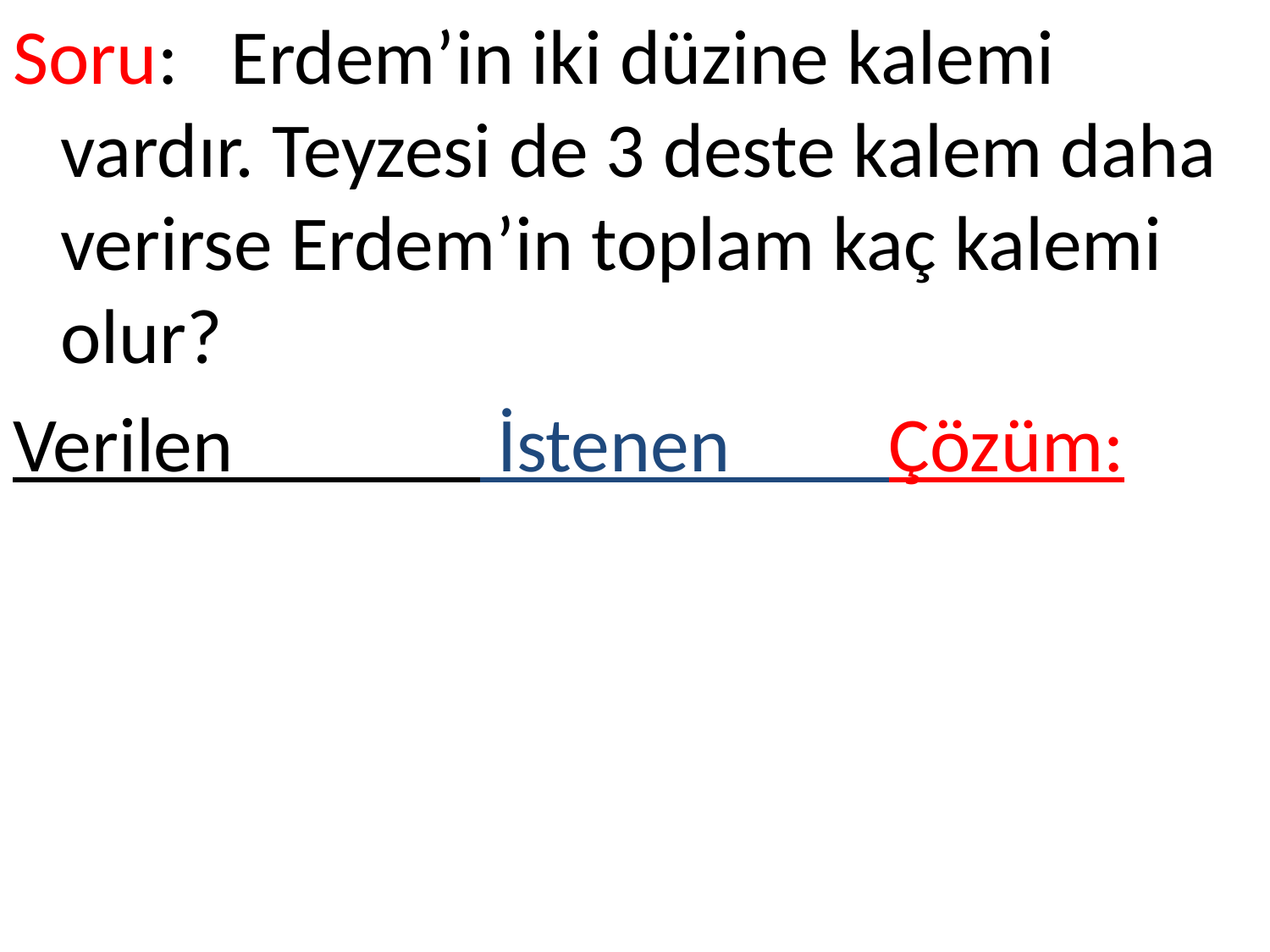

Soru:   Erdem’in iki düzine kalemi vardır. Teyzesi de 3 deste kalem daha verirse Erdem’in toplam kaç kalemi olur?
Verilen               İstenen         Çözüm: